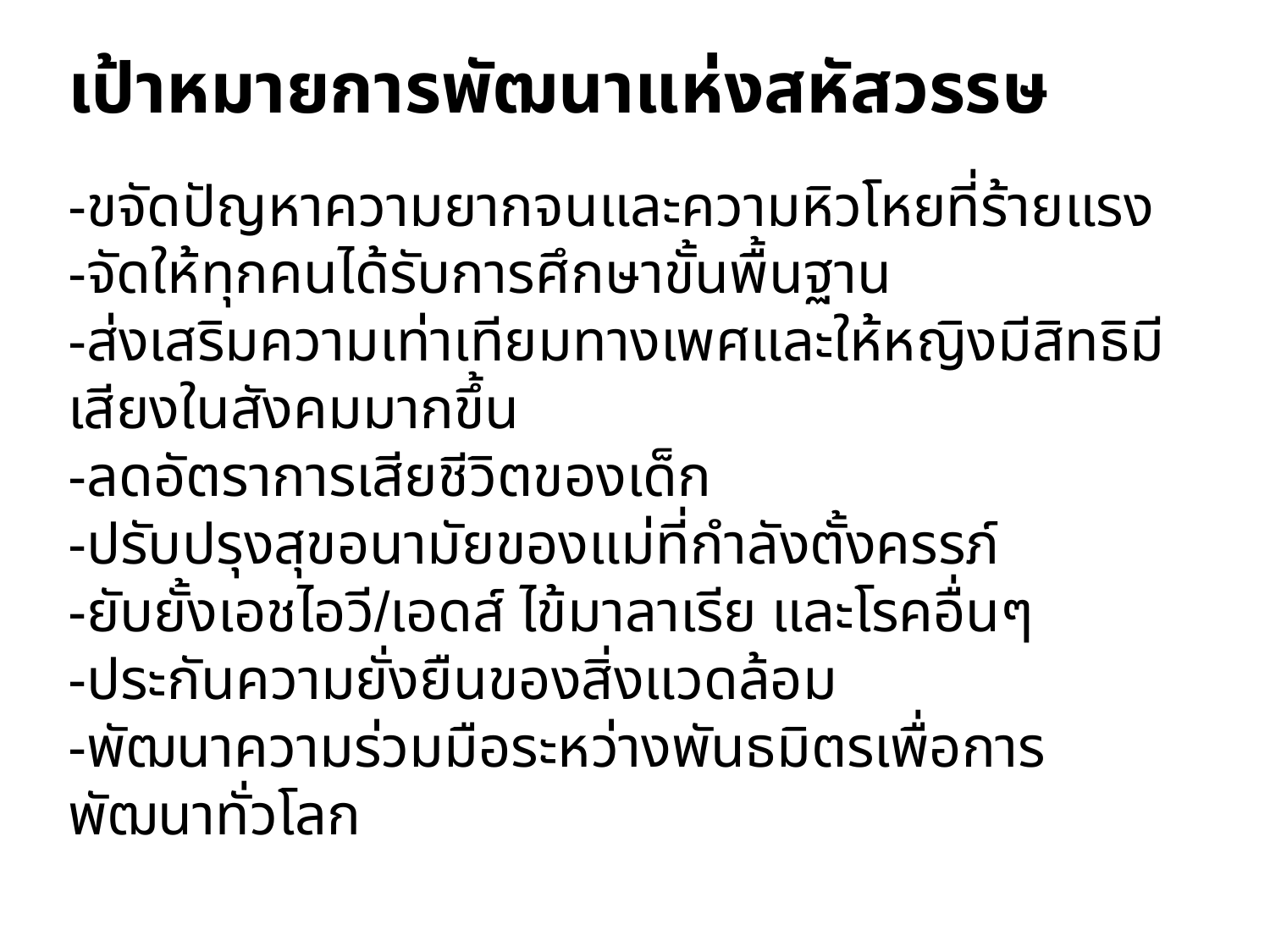

เป้าหมายการพัฒนาแห่งสหัสวรรษ

-ขจัดปัญหาความยากจนและความหิวโหยที่ร้ายแรง
-จัดให้ทุกคนได้รับการศึกษาขั้นพื้นฐาน
-ส่งเสริมความเท่าเทียมทางเพศและให้หญิงมีสิทธิมีเสียงในสังคมมากขึ้น
-ลดอัตราการเสียชีวิตของเด็ก
-ปรับปรุงสุขอนามัยของแม่ที่กำลังตั้งครรภ์
-ยับยั้งเอชไอวี/เอดส์ ไข้มาลาเรีย และโรคอื่นๆ
-ประกันความยั่งยืนของสิ่งแวดล้อม
-พัฒนาความร่วมมือระหว่างพันธมิตรเพื่อการพัฒนาทั่วโลก